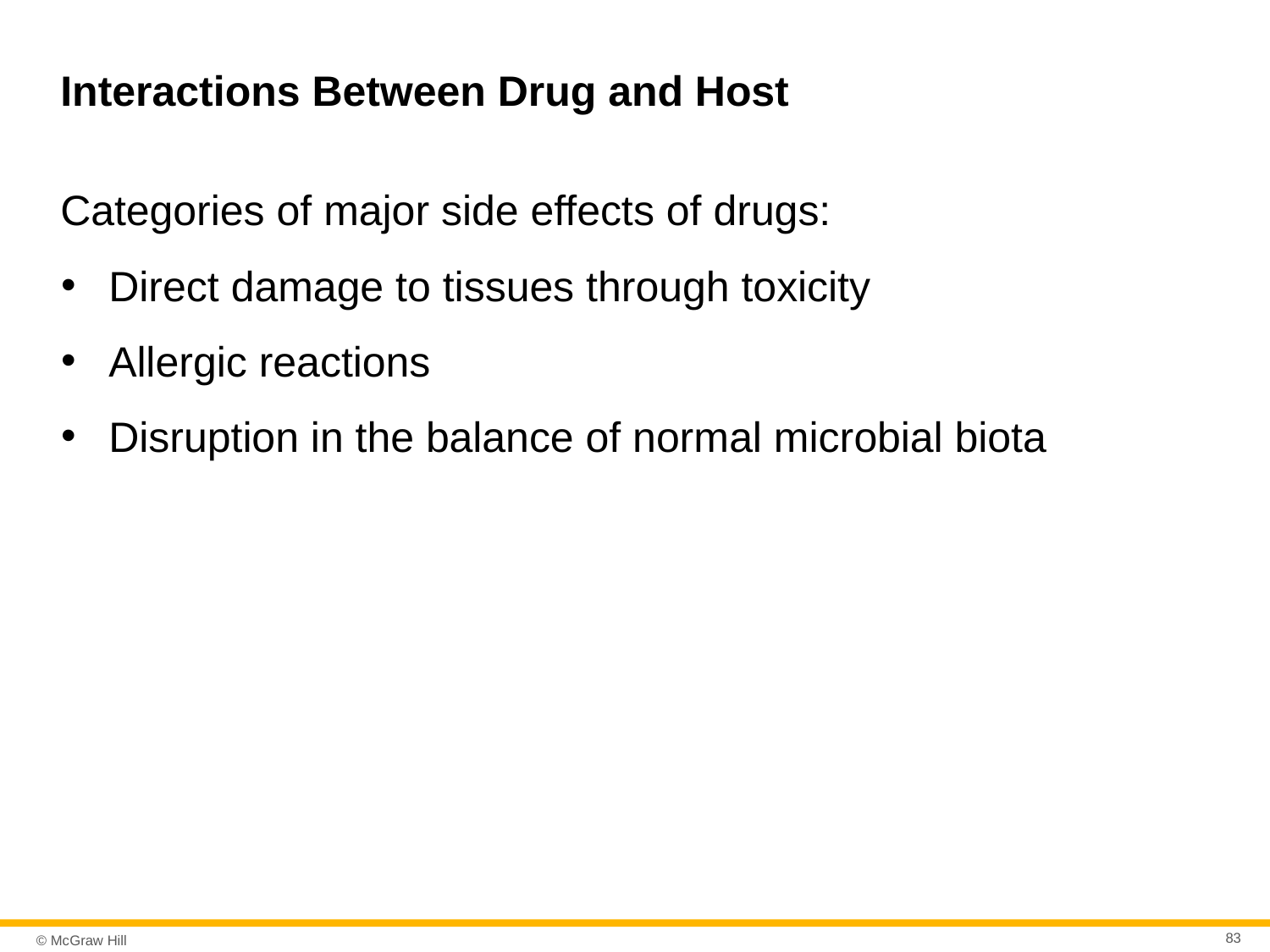

# Interactions Between Drug and Host
Categories of major side effects of drugs:
Direct damage to tissues through toxicity
Allergic reactions
Disruption in the balance of normal microbial biota